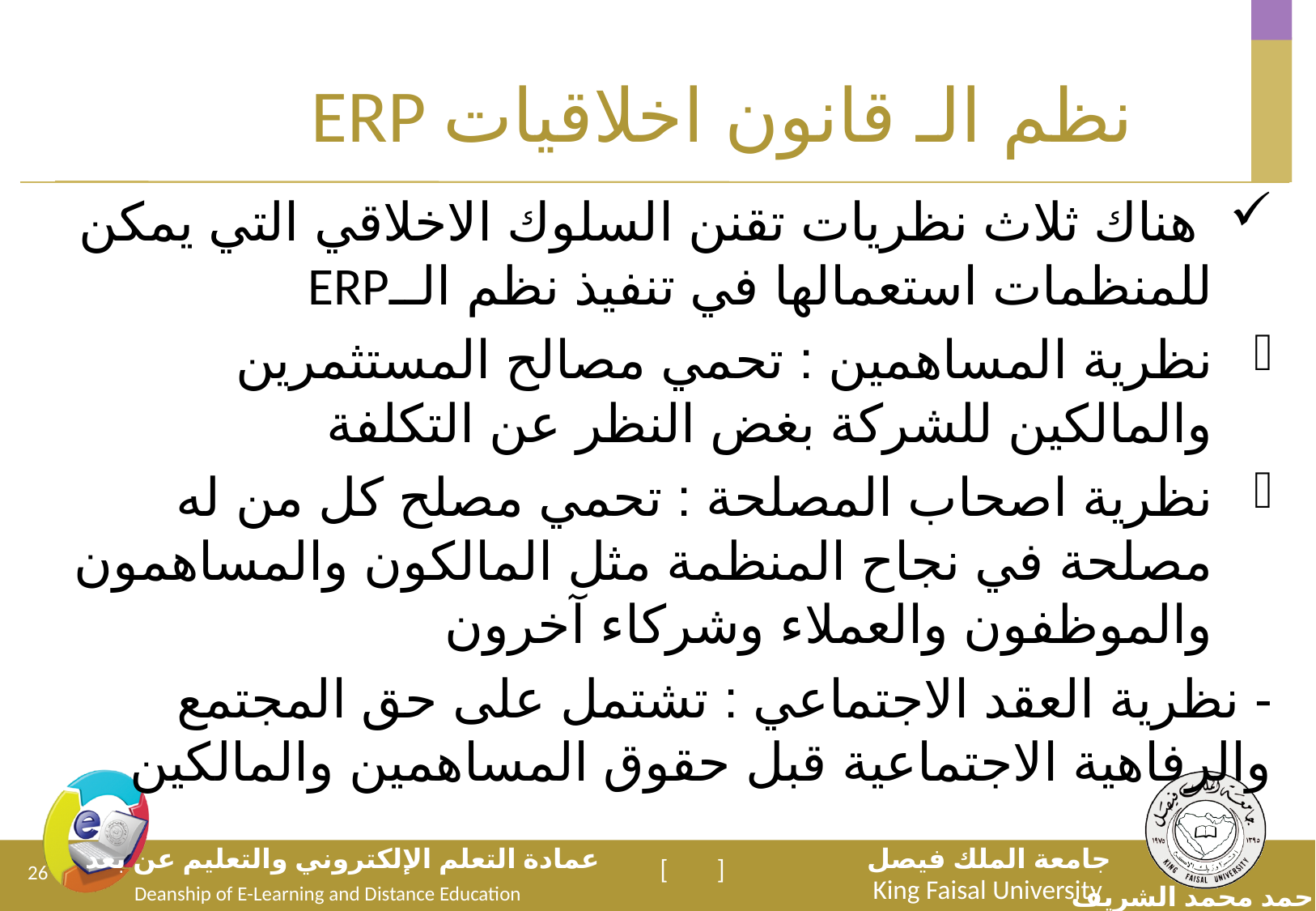

# ERP نظم الـ قانون اخلاقيات
 هناك ثلاث نظريات تقنن السلوك الاخلاقي التي يمكن للمنظمات استعمالها في تنفيذ نظم الــERP
نظرية المساهمين : تحمي مصالح المستثمرين والمالكين للشركة بغض النظر عن التكلفة
نظرية اصحاب المصلحة : تحمي مصلح كل من له مصلحة في نجاح المنظمة مثل المالكون والمساهمون والموظفون والعملاء وشركاء آخرون
- نظرية العقد الاجتماعي : تشتمل على حق المجتمع والرفاهية الاجتماعية قبل حقوق المساهمين والمالكين
26